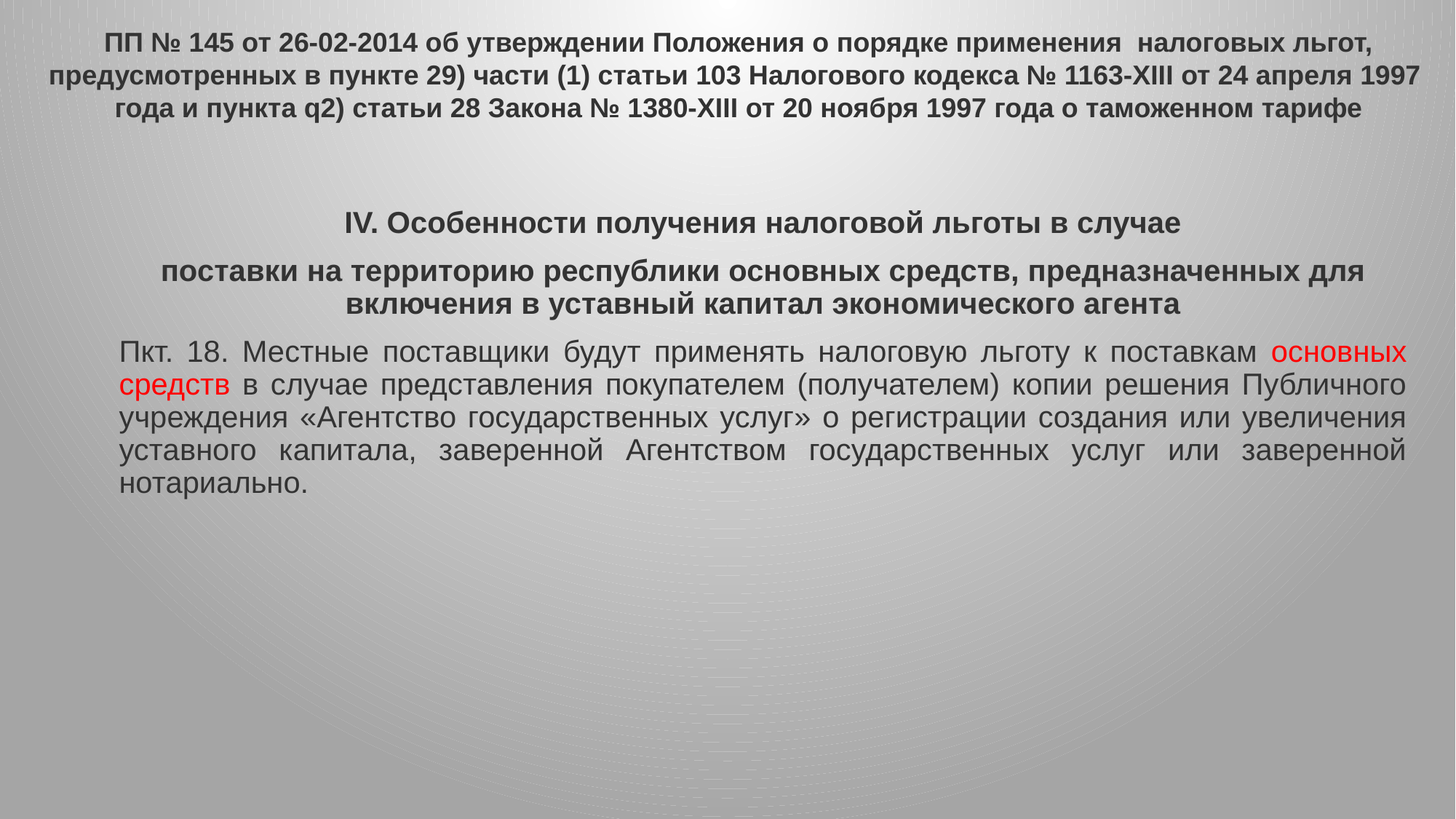

ПП № 145 от 26-02-2014 об утверждении Положения о порядке применения  налоговых льгот, предусмотренных в пункте 29) части (1) статьи 103 Налогового кодекса № 1163-XIII от 24 апреля 1997  года и пункта q2) статьи 28 Закона № 1380-XIII от 20 ноября 1997 года о таможенном тарифе

IV. Особенности получения налоговой льготы в случае
поставки на территорию республики основных средств, предназначенных для включения в уставный капитал экономического агента
Пкт. 18. Местные поставщики будут применять налоговую льготу к поставкам основных средств в случае представления покупателем (получателем) копии решения Публичного учреждения «Агентство государственных услуг» о регистрации создания или увеличения уставного капитала, заверенной Агентством государственных услуг или заверенной нотариально.